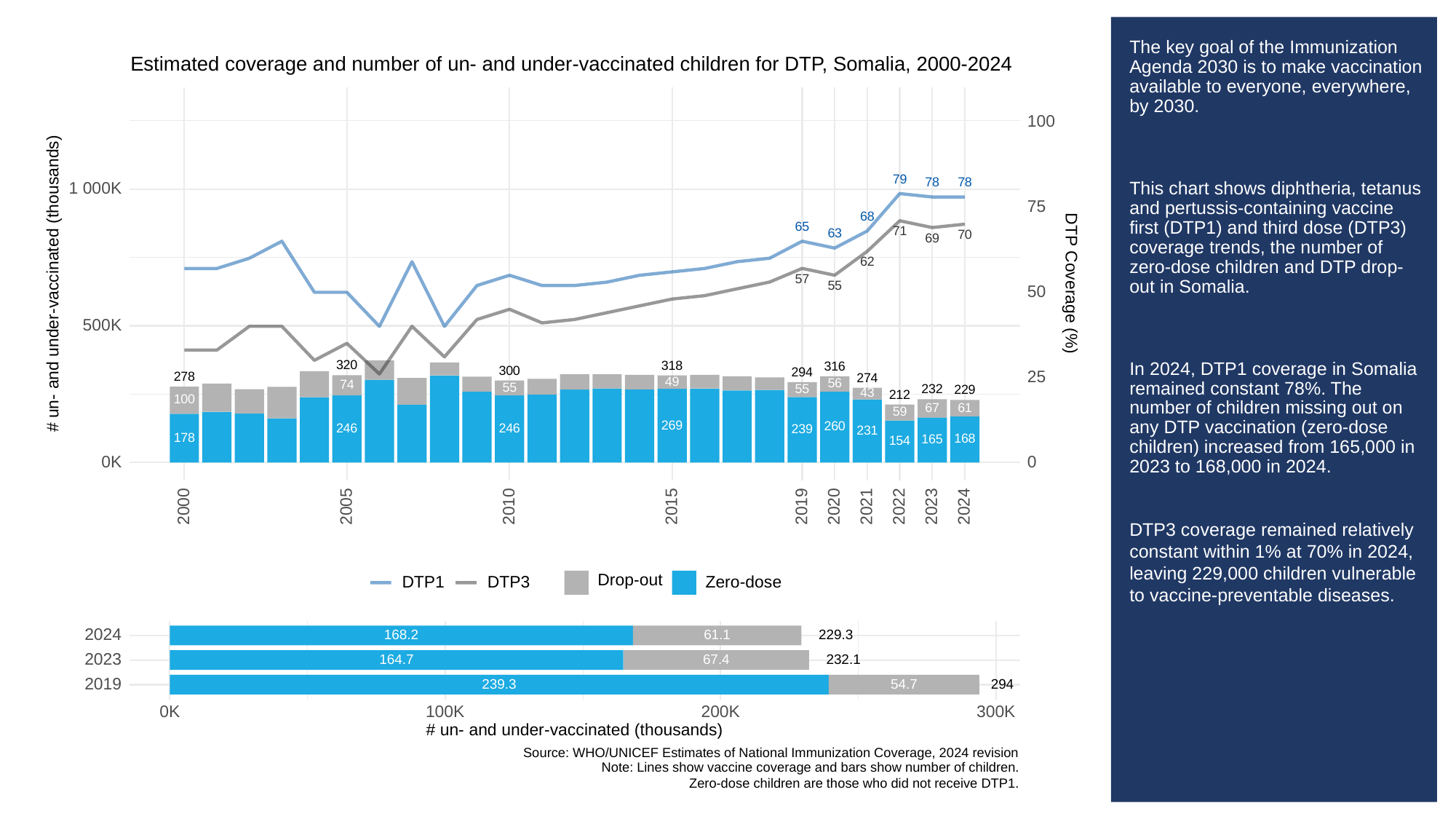

# The key goal of the Immunization Agenda 2030 is to make vaccination available to everyone, everywhere, by 2030.

This chart shows diphtheria, tetanus and pertussis-containing vaccine first (DTP1) and third dose (DTP3) coverage trends, the number of zero-dose children and DTP drop-out in Somalia.

In 2024, DTP1 coverage in Somalia remained constant 78%. The number of children missing out on any DTP vaccination (zero-dose children) increased from 165,000 in 2023 to 168,000 in 2024.

DTP3 coverage remained relatively constant within 1% at 70% in 2024, leaving 229,000 children vulnerable to vaccine-preventable diseases.

Estimated coverage and number of un- and under-vaccinated children for DTP, Somalia, 2000-2024

100

79
78
78
1 000K

75
68

65
71
63
70
69

62
57
# un- and under-vaccinated (thousands)
DTP Coverage (%)
55
50
500K

320
318
316

300
294

25
278
274

49

56

74

55

55
232
229

43

212

100

61
67

59

269
260
246
246
239
231
178
168
165
154
0K
0

2023
2000
2005
2010
2015
2019
2020
2021
2022
2024

Drop-out
DTP3
Zero-dose
DTP1

2024
229.3
168.2
61.1

2023
232.1
164.7
67.4

2019
239.3
294
54.7

300K
0K
100K
200K
# un- and under-vaccinated (thousands)
Source: WHO/UNICEF Estimates of National Immunization Coverage, 2024 revision
Note: Lines show vaccine coverage and bars show number of children.
Zero-dose children are those who did not receive DTP1.